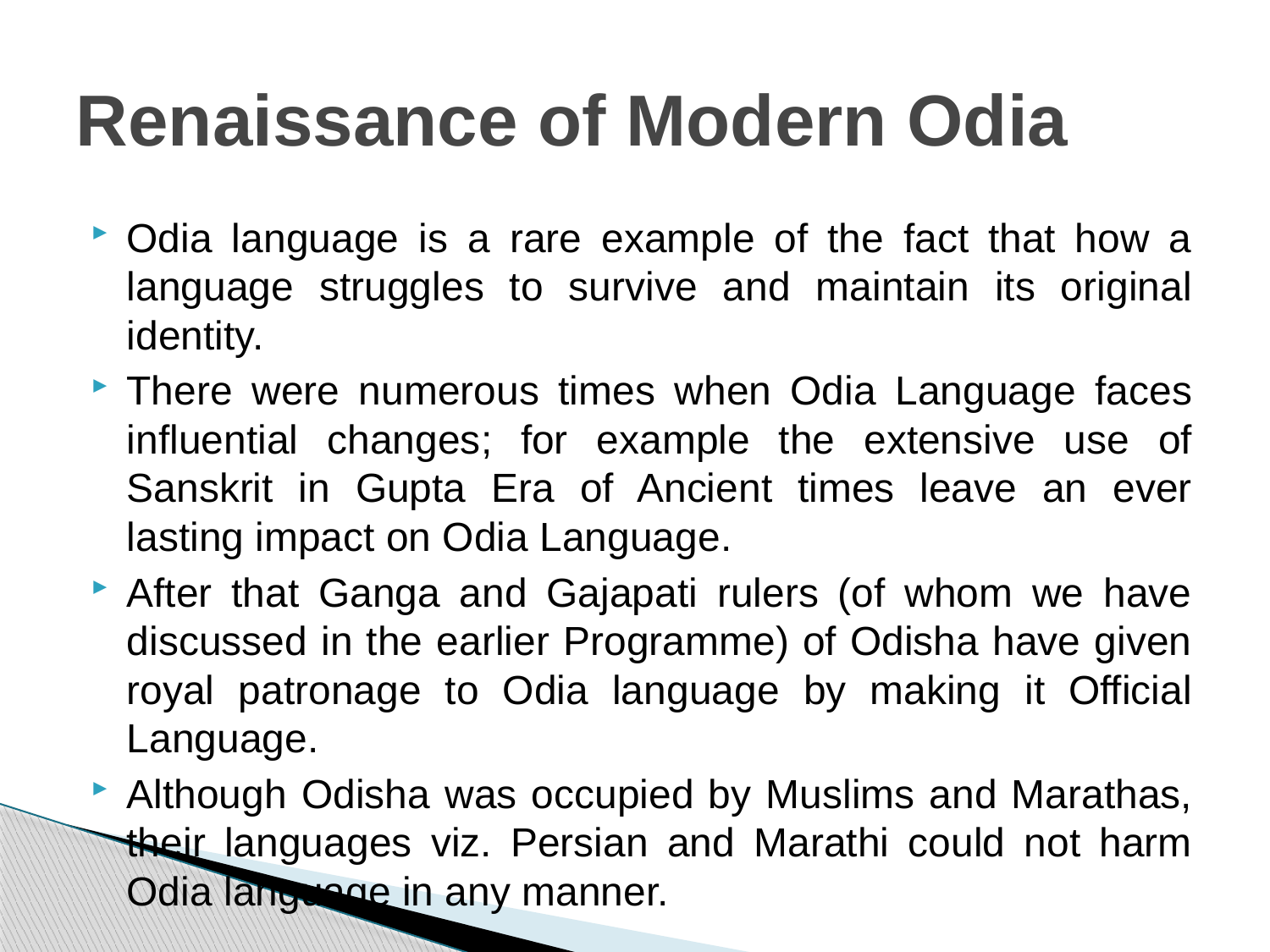

# Renaissance of Modern Odia
Odia language is a rare example of the fact that how a language struggles to survive and maintain its original identity.
There were numerous times when Odia Language faces influential changes; for example the extensive use of Sanskrit in Gupta Era of Ancient times leave an ever lasting impact on Odia Language.
After that Ganga and Gajapati rulers (of whom we have discussed in the earlier Programme) of Odisha have given royal patronage to Odia language by making it Official Language.
Although Odisha was occupied by Muslims and Marathas, their languages viz. Persian and Marathi could not harm Odia language in any manner.